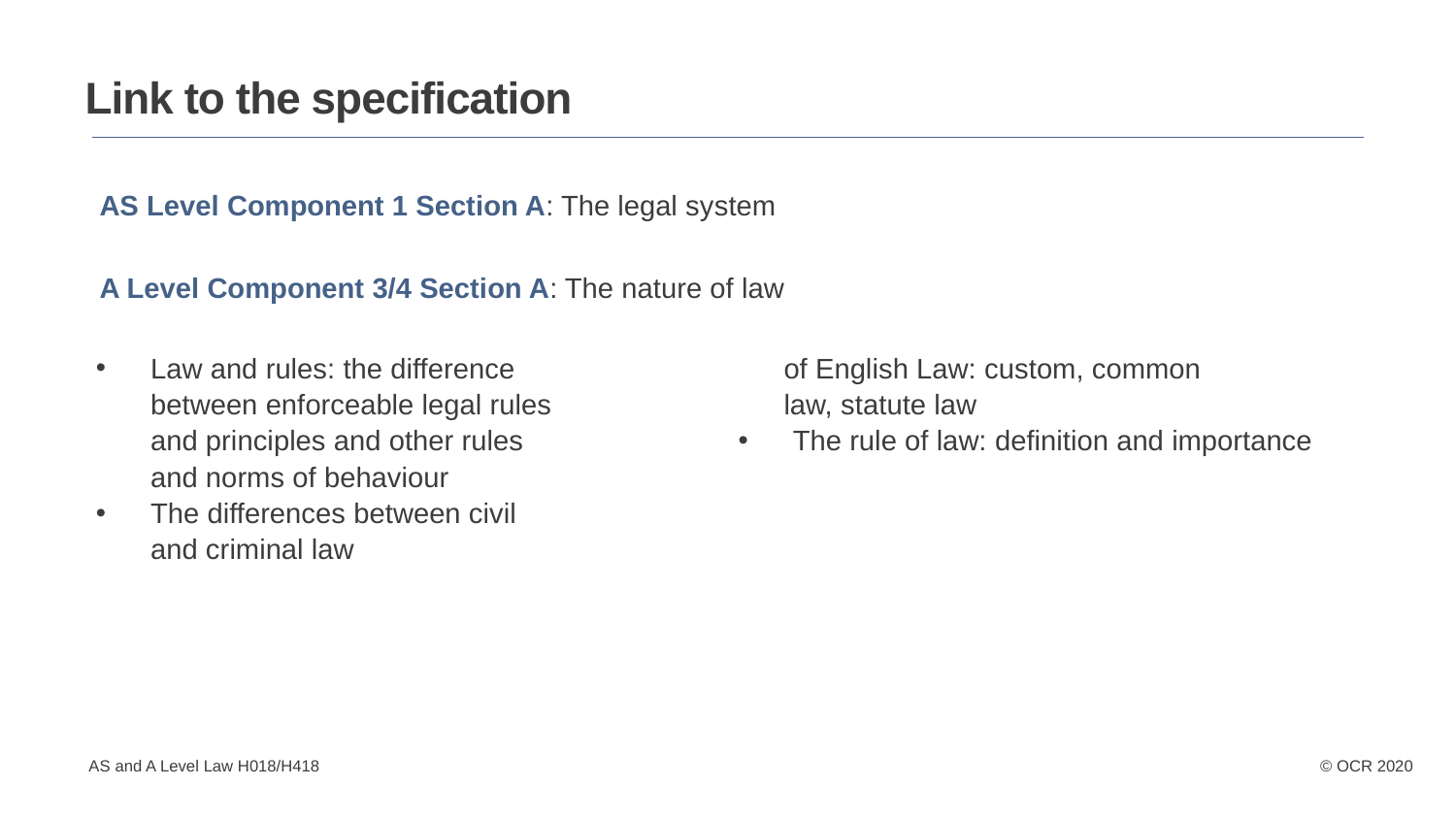

Link to the specification
AS Level Component 1 Section A: The legal system
A Level Component 3/4 Section A: The nature of law

Law and rules: the difference
between enforceable legal rules
and principles and other rules
and norms of behaviour
The differences between civil
and criminal law

An overview of the development
of English Law: custom, common
law, statute law
The rule of law: definition and importance